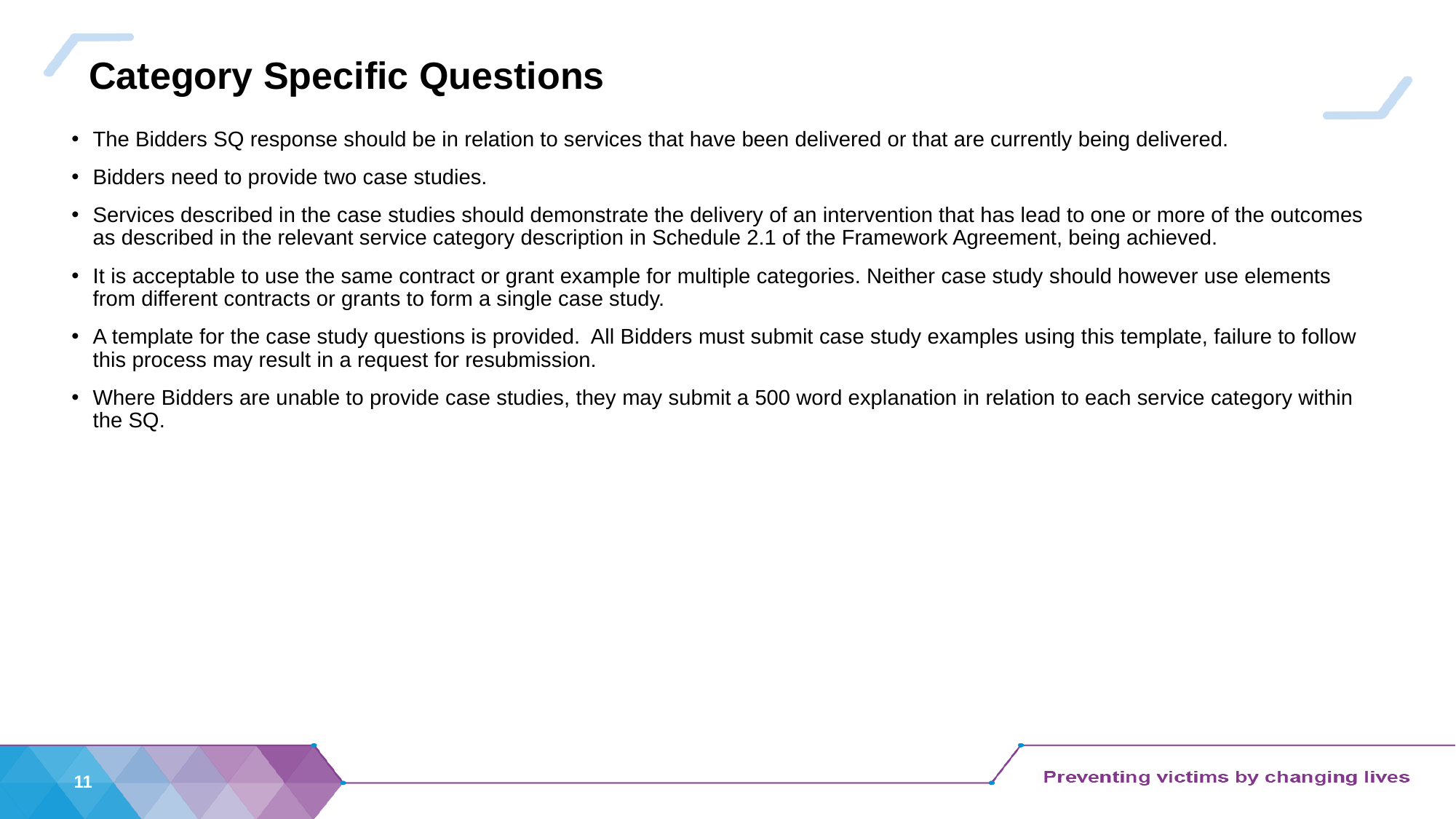

# Category Specific Questions
The Bidders SQ response should be in relation to services that have been delivered or that are currently being delivered.
Bidders need to provide two case studies.
Services described in the case studies should demonstrate the delivery of an intervention that has lead to one or more of the outcomes as described in the relevant service category description in Schedule 2.1 of the Framework Agreement, being achieved.
It is acceptable to use the same contract or grant example for multiple categories. Neither case study should however use elements from different contracts or grants to form a single case study.
A template for the case study questions is provided.  All Bidders must submit case study examples using this template, failure to follow this process may result in a request for resubmission.
Where Bidders are unable to provide case studies, they may submit a 500 word explanation in relation to each service category within the SQ.
11